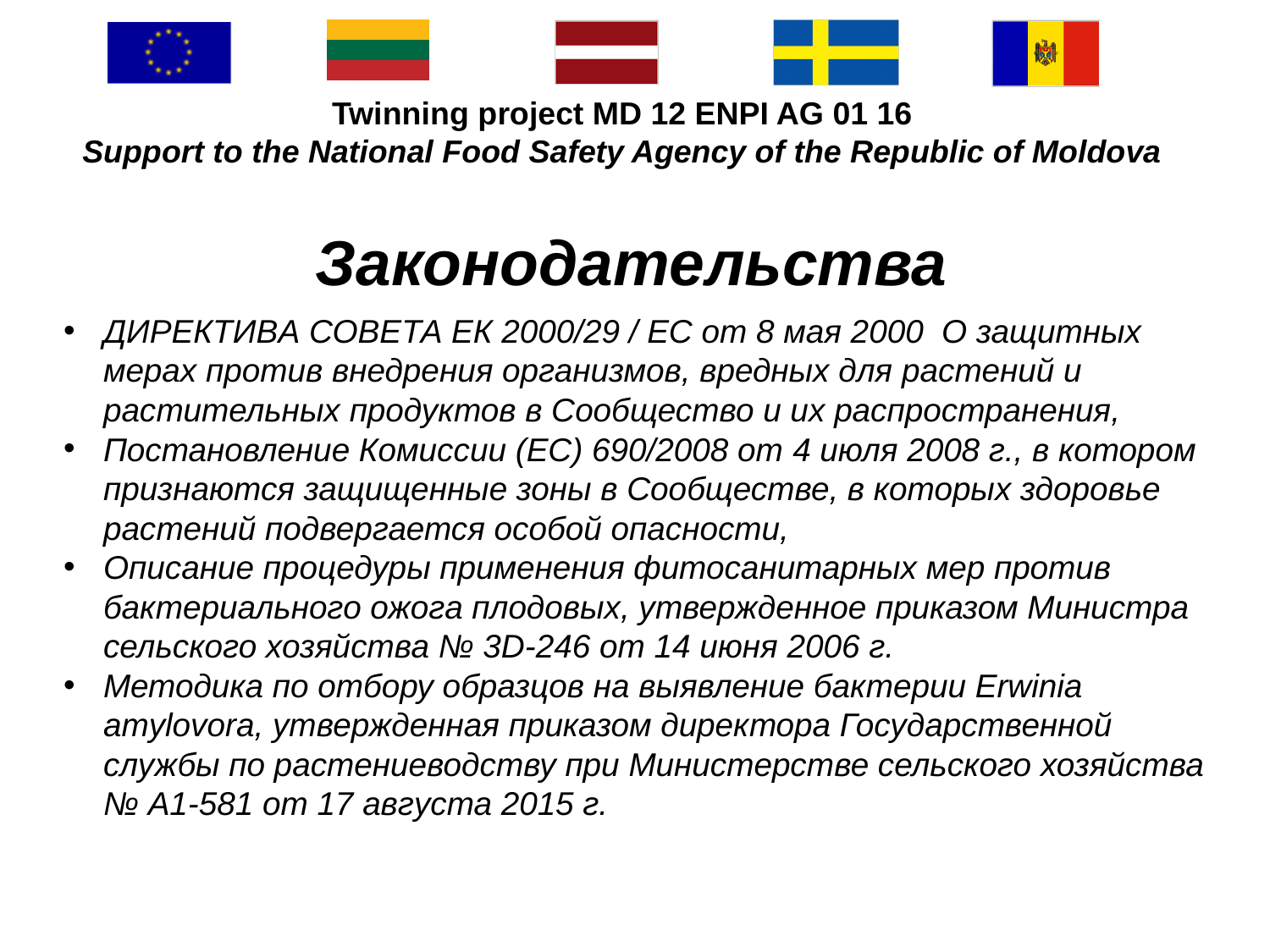

#
Законодательства
ДИРЕКТИВA СОВЕТА ЕК 2000/29 / ЕС от 8 мая 2000  О защитных мерах против внедрения организмов, вредных для растений и растительных продуктов в Сообщество и их распространения,
Постановление Комиссии (ЕС) 690/2008 от 4 июля 2008 г., в котором признаются защищенные зоны в Сообществе, в которых здоровье растений подвергается особой опасности,
Описание процедуры применения фитосанитарных мер против бактериального ожога плодовых, утвержденное приказом Министра сельского хозяйства № 3D-246 от 14 июня 2006 г.
Методика по отбору образцов на выявление бактерии Erwinia amylovora, утвержденная приказом директора Государственной службы по растениеводству при Министерстве сельского хозяйства № A1-581 от 17 августа 2015 г.